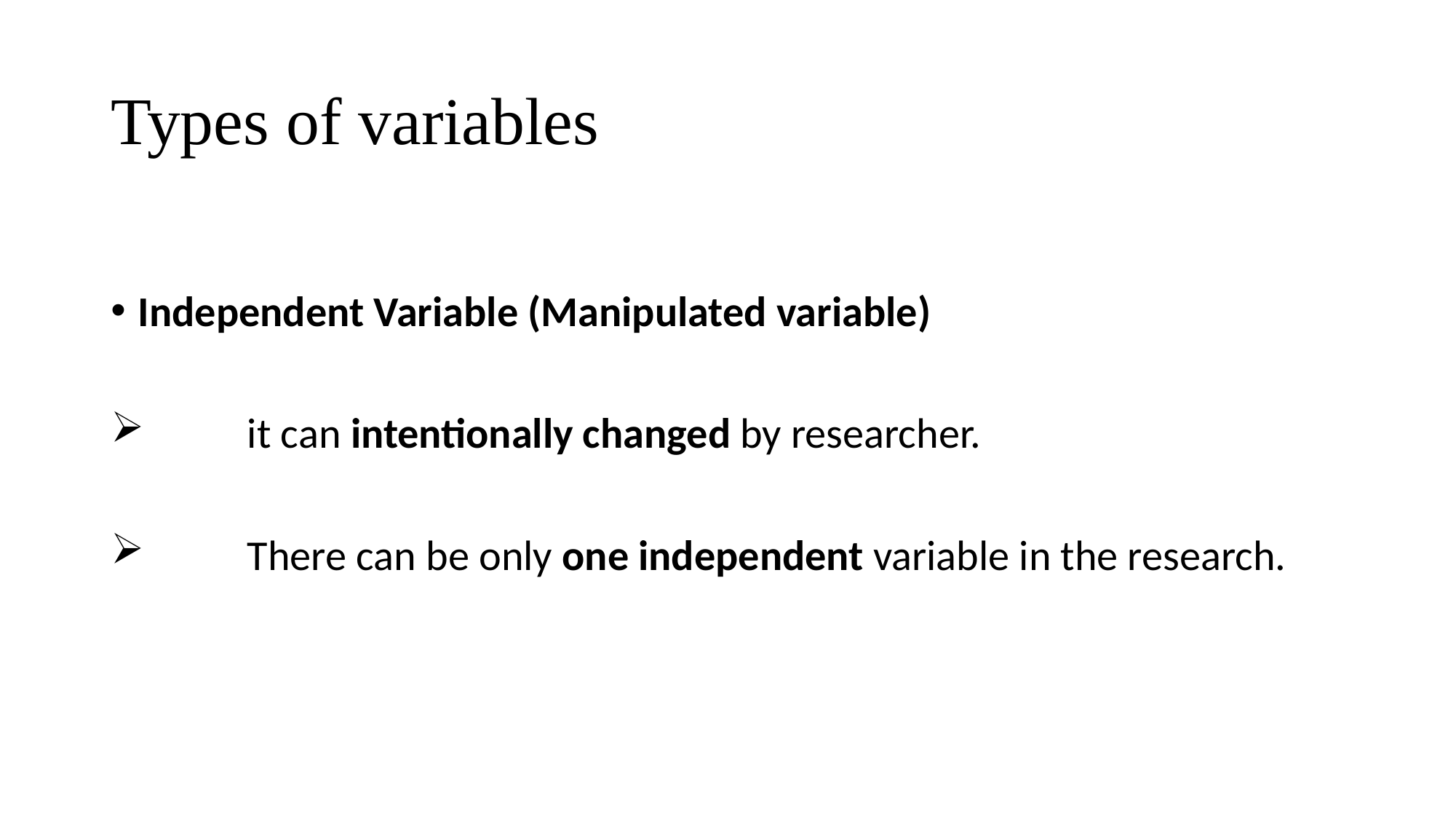

# Types of variables

Independent Variable (Manipulated variable)

	it can intentionally changed by researcher.

	There can be only one independent variable in the research.